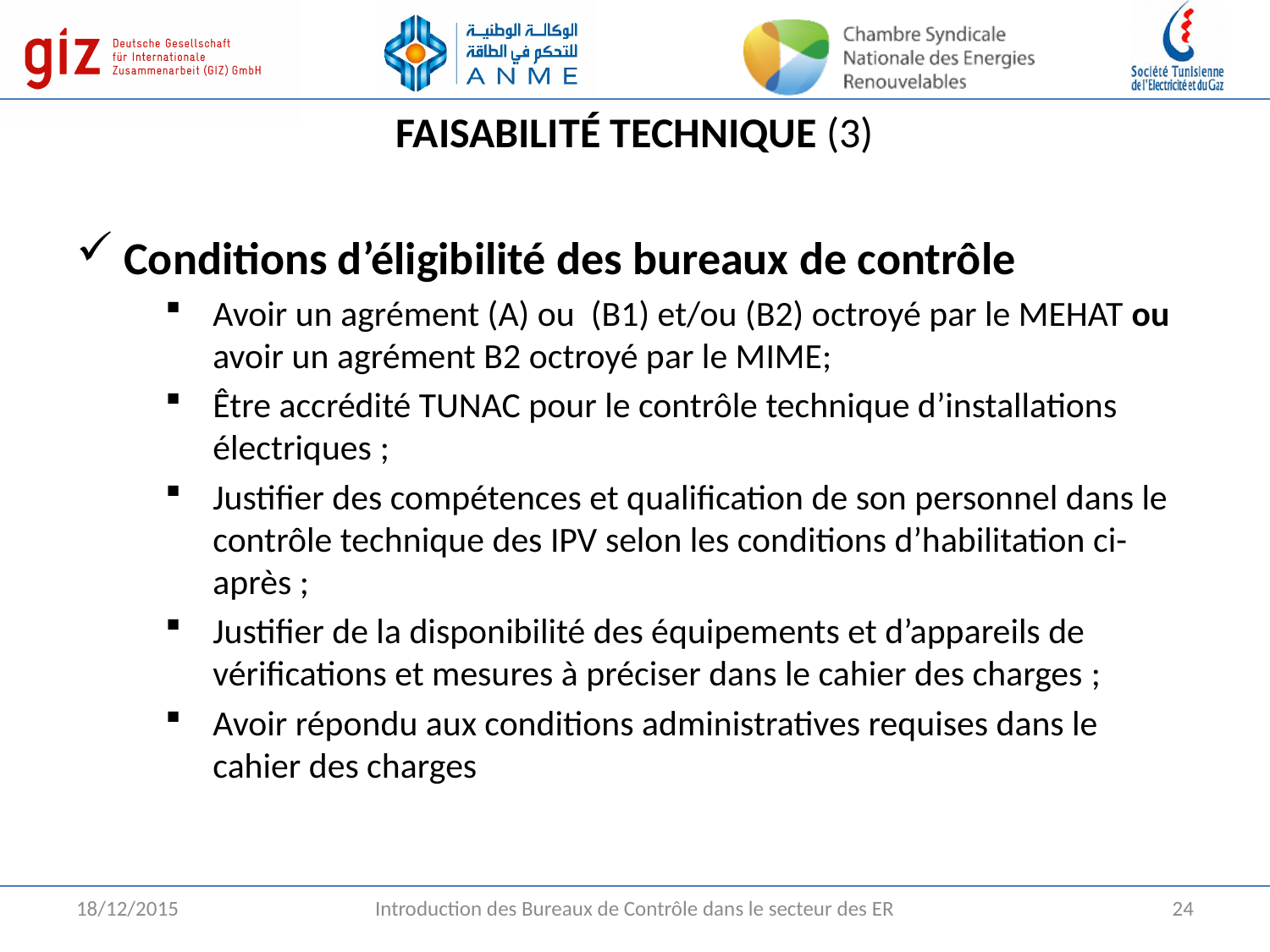

# FAISABILITÉ TECHNIQUE (3)
Conditions d’éligibilité des bureaux de contrôle
Avoir un agrément (A) ou  (B1) et/ou (B2) octroyé par le MEHAT ou avoir un agrément B2 octroyé par le MIME;
Être accrédité TUNAC pour le contrôle technique d’installations électriques ;
Justifier des compétences et qualification de son personnel dans le contrôle technique des IPV selon les conditions d’habilitation ci-après ;
Justifier de la disponibilité des équipements et d’appareils de vérifications et mesures à préciser dans le cahier des charges ;
Avoir répondu aux conditions administratives requises dans le cahier des charges

18/12/2015
Introduction des Bureaux de Contrôle dans le secteur des ER
24